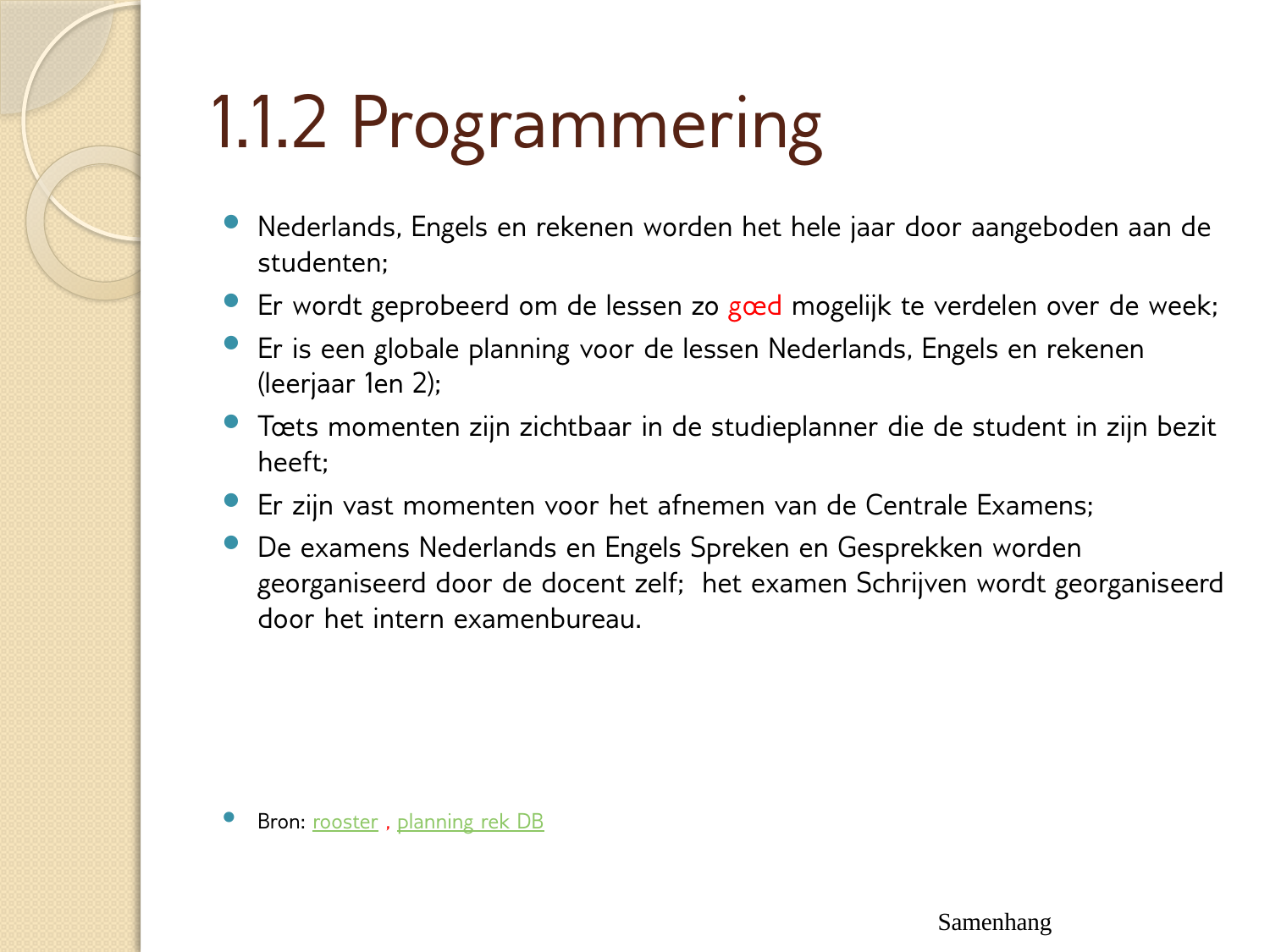

# 1.1.2 Programmering
Nederlands, Engels en rekenen worden het hele jaar door aangeboden aan de studenten;
Er wordt geprobeerd om de lessen zo goed mogelijk te verdelen over de week;
Er is een globale planning voor de lessen Nederlands, Engels en rekenen (leerjaar 1en 2);
Toets momenten zijn zichtbaar in de studieplanner die de student in zijn bezit heeft;
Er zijn vast momenten voor het afnemen van de Centrale Examens;
De examens Nederlands en Engels Spreken en Gesprekken worden georganiseerd door de docent zelf;  het examen Schrijven wordt georganiseerd door het intern examenbureau.

Bron: rooster , planning rek DB
Samenhang